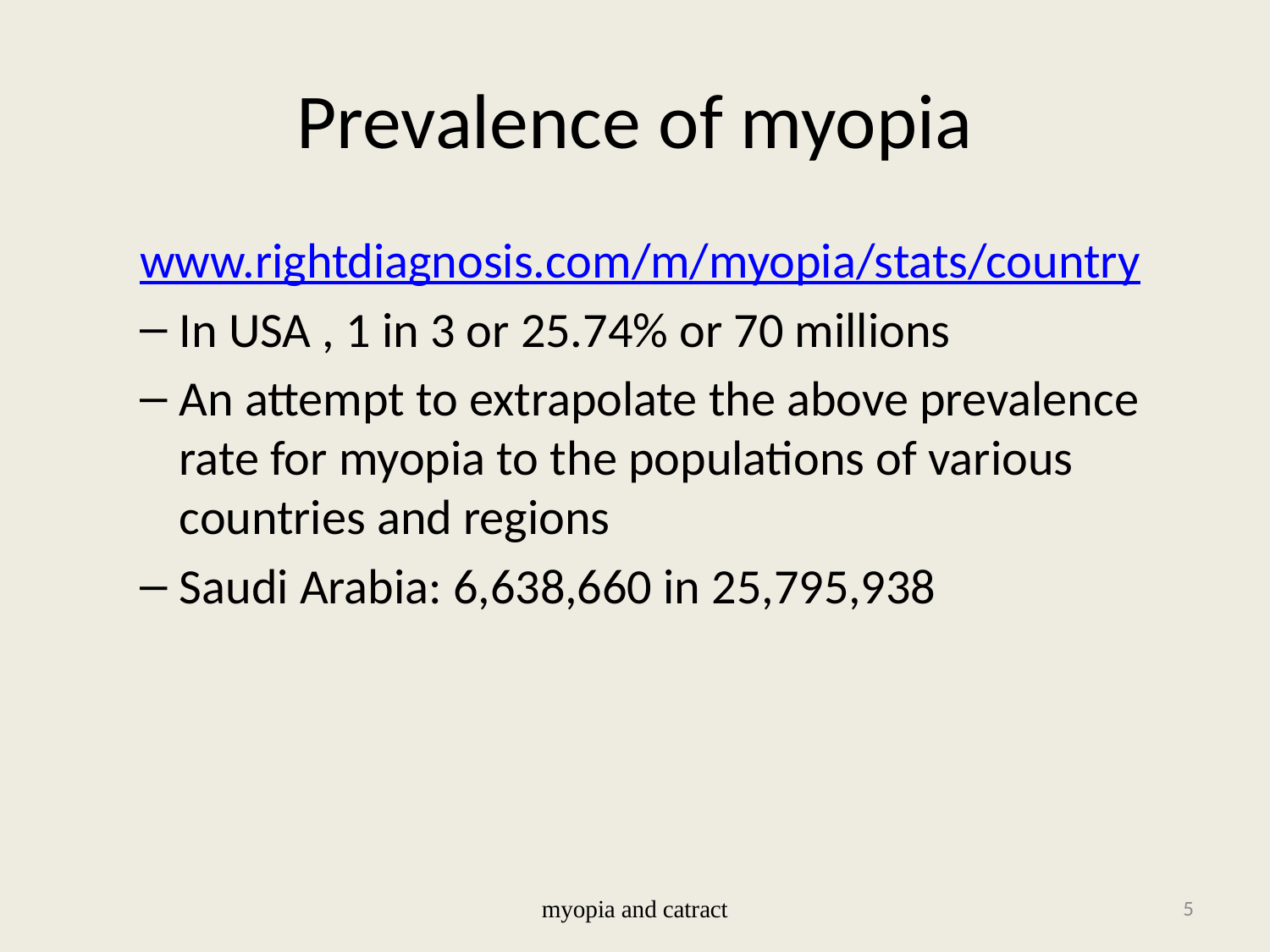

# Prevalence of myopia
www.rightdiagnosis.com/m/myopia/stats/country
In USA , 1 in 3 or 25.74% or 70 millions
An attempt to extrapolate the above prevalence rate for myopia to the populations of various countries and regions
Saudi Arabia: 6,638,660 in 25,795,938

myopia and catract
5